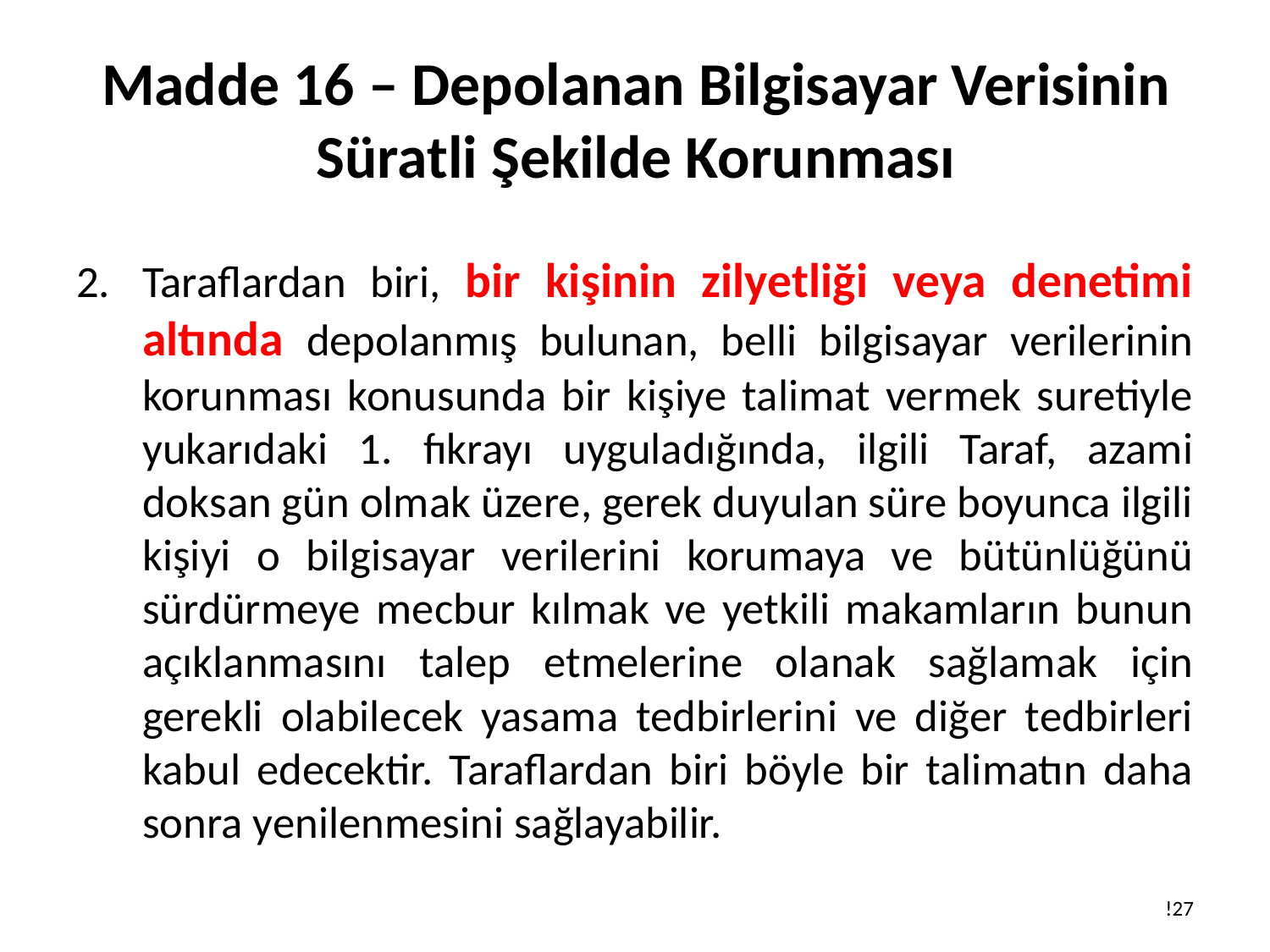

# Madde 16 – Depolanan Bilgisayar Verisinin Süratli Şekilde Korunması
Taraflardan biri, bir kişinin zilyetliği veya denetimi altında depolanmış bulunan, belli bilgisayar verilerinin korunması konusunda bir kişiye talimat vermek suretiyle yukarıdaki 1. fıkrayı uyguladığında, ilgili Taraf, azami doksan gün olmak üzere, gerek duyulan süre boyunca ilgili kişiyi o bilgisayar verilerini korumaya ve bütünlüğünü sürdürmeye mecbur kılmak ve yetkili makamların bunun açıklanmasını talep etmelerine olanak sağlamak için gerekli olabilecek yasama tedbirlerini ve diğer tedbirleri kabul edecektir. Taraflardan biri böyle bir talimatın daha sonra yenilenmesini sağlayabilir.
!27